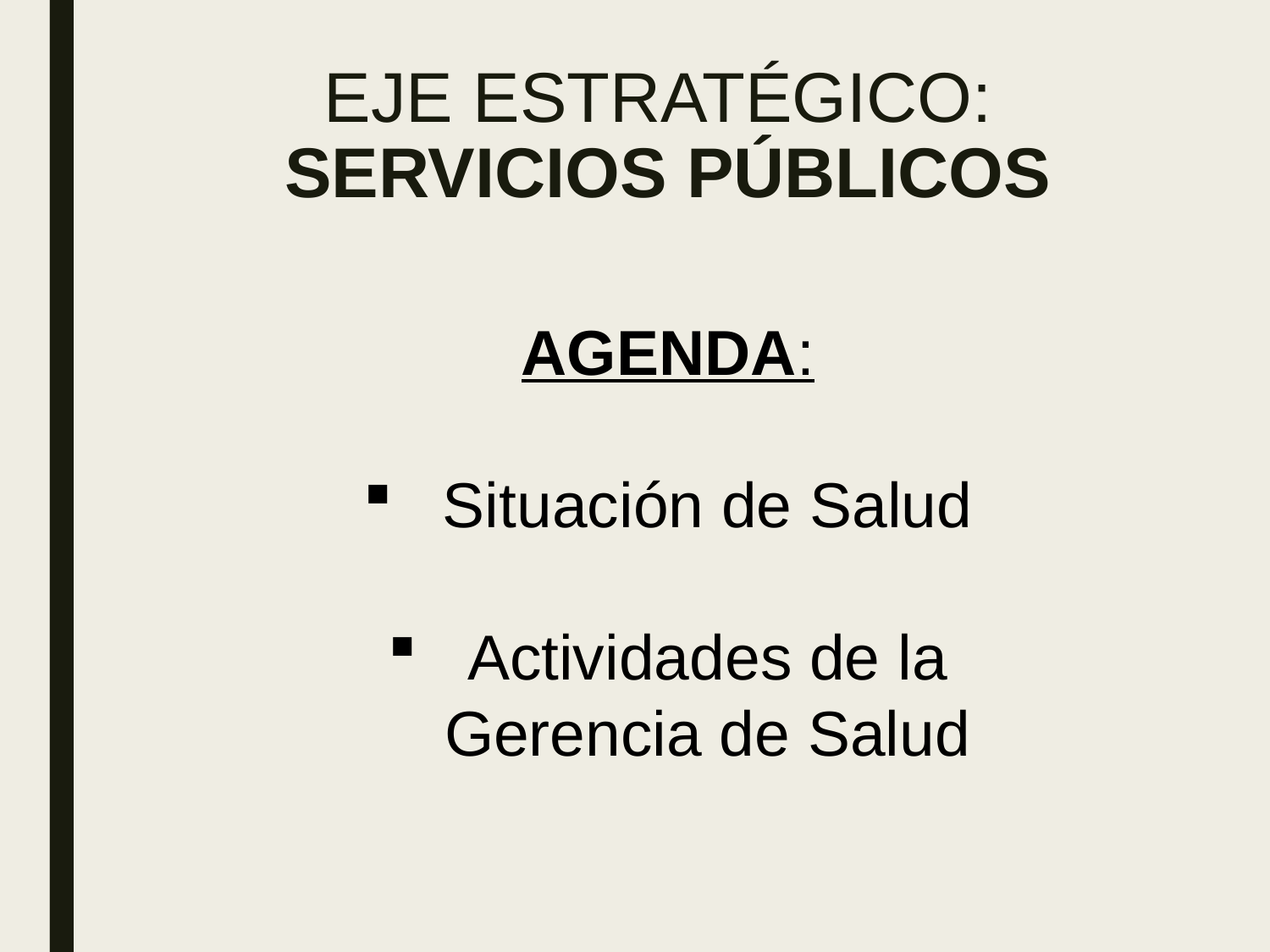

# EJE ESTRATÉGICO: SERVICIOS PÚBLICOS
AGENDA:

Situación de Salud

Actividades de la Gerencia de Salud